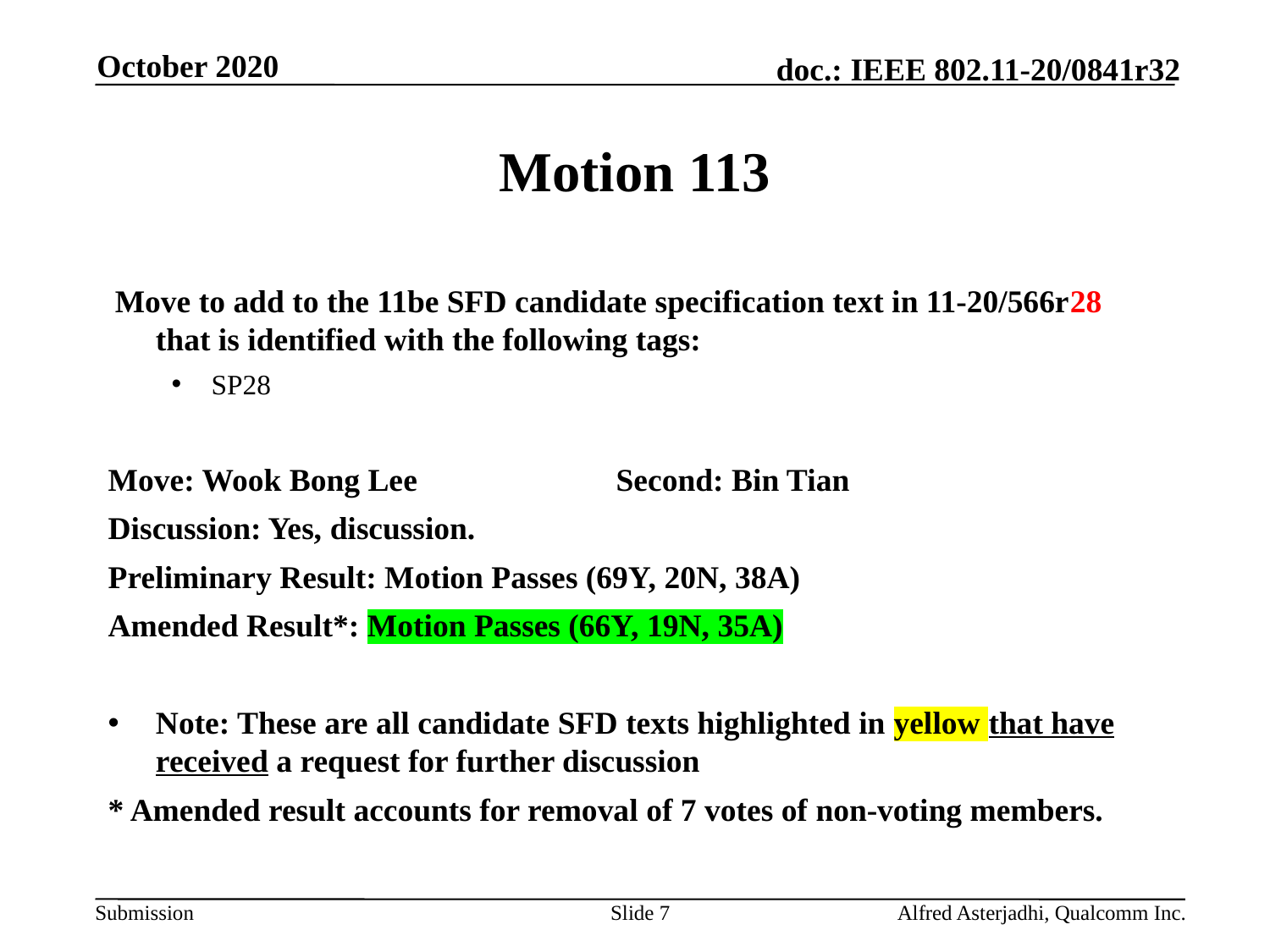

October 2020
# Motion 113
 Move to add to the 11be SFD candidate specification text in 11-20/566r28 that is identified with the following tags:
SP28

Move: Wook Bong Lee 		Second: Bin Tian
Discussion: Yes, discussion.
Preliminary Result: Motion Passes (69Y, 20N, 38A)
Amended Result*: Motion Passes (66Y, 19N, 35A)

Note: These are all candidate SFD texts highlighted in yellow that have received a request for further discussion
* Amended result accounts for removal of 7 votes of non-voting members.
Slide 7
Alfred Asterjadhi, Qualcomm Inc.